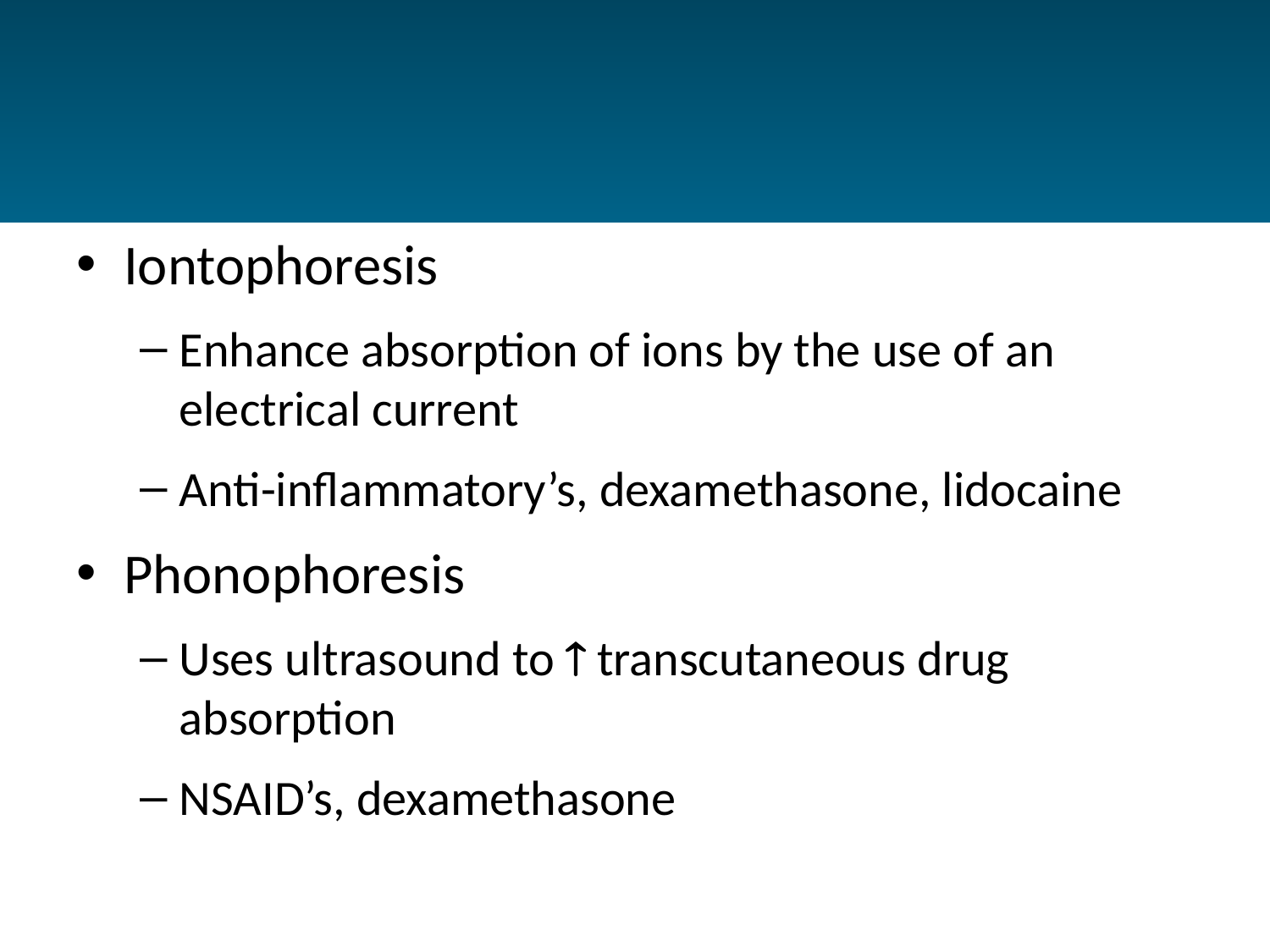

#
Iontophoresis
Enhance absorption of ions by the use of an electrical current
Anti-inflammatory’s, dexamethasone, lidocaine
Phonophoresis
Uses ultrasound to ↑ transcutaneous drug absorption
NSAID’s, dexamethasone